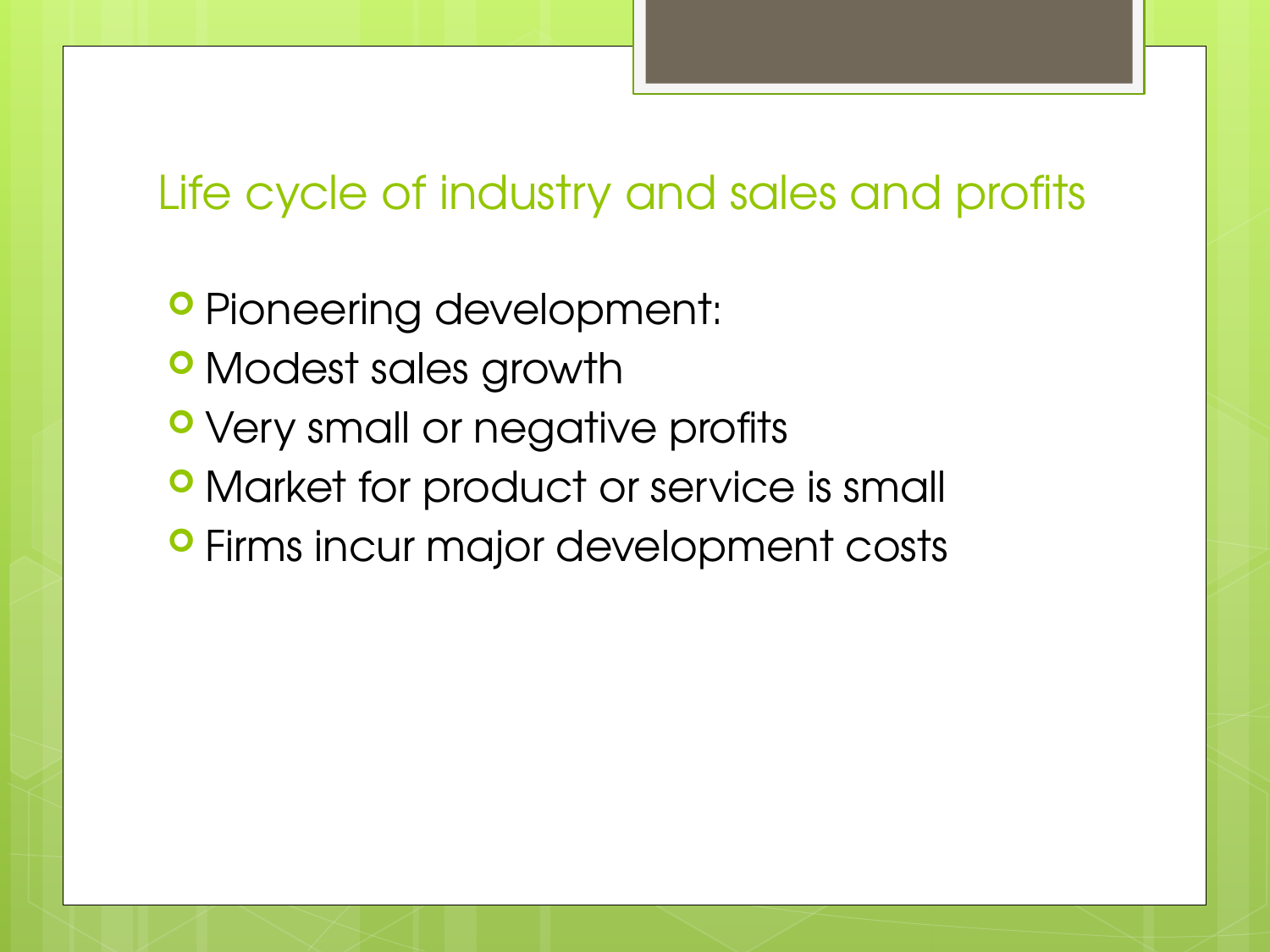

# Life cycle of industry and sales and profits
Pioneering development:
Modest sales growth
Very small or negative profits
Market for product or service is small
Firms incur major development costs